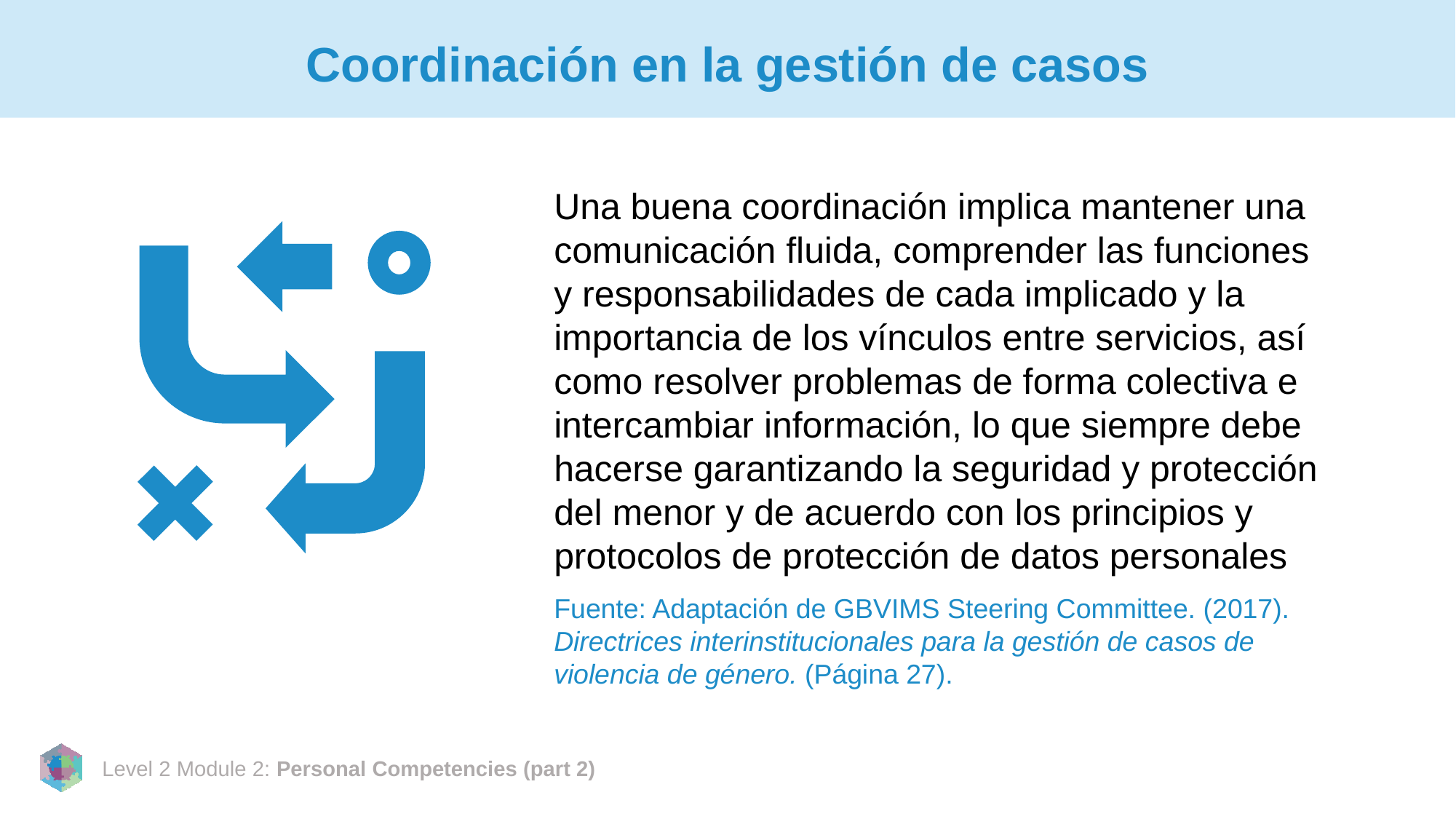

# Coordinación en la gestión de casos
Una buena coordinación implica mantener una comunicación fluida, comprender las funciones y responsabilidades de cada implicado y la importancia de los vínculos entre servicios, así como resolver problemas de forma colectiva e intercambiar información, lo que siempre debe hacerse garantizando la seguridad y protección del menor y de acuerdo con los principios y protocolos de protección de datos personales

Fuente: Adaptación de GBVIMS Steering Committee. (2017). Directrices interinstitucionales para la gestión de casos de violencia de género. (Página 27).